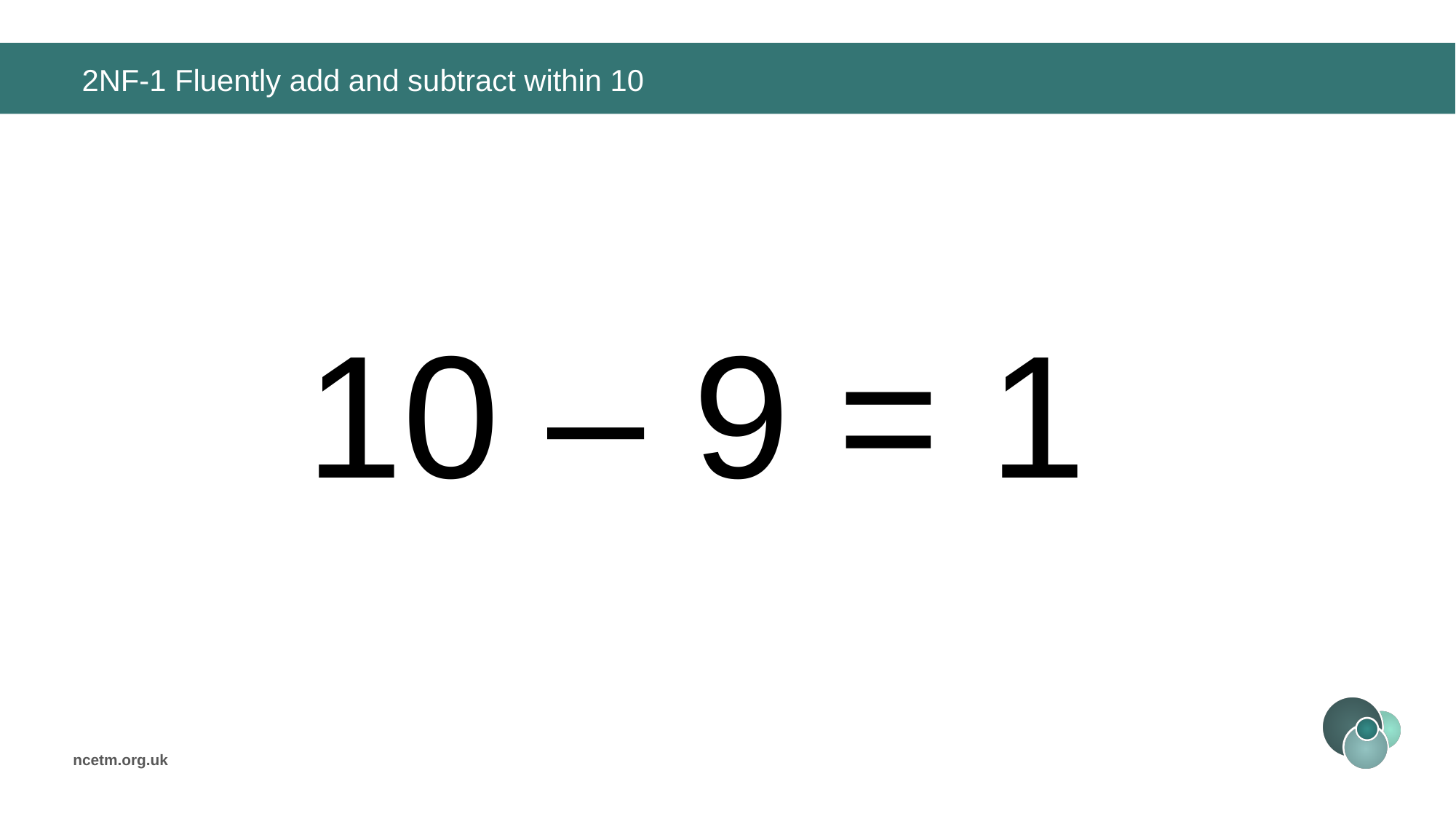

# 2NF-1 Fluently add and subtract within 10
10 – 9 =
1